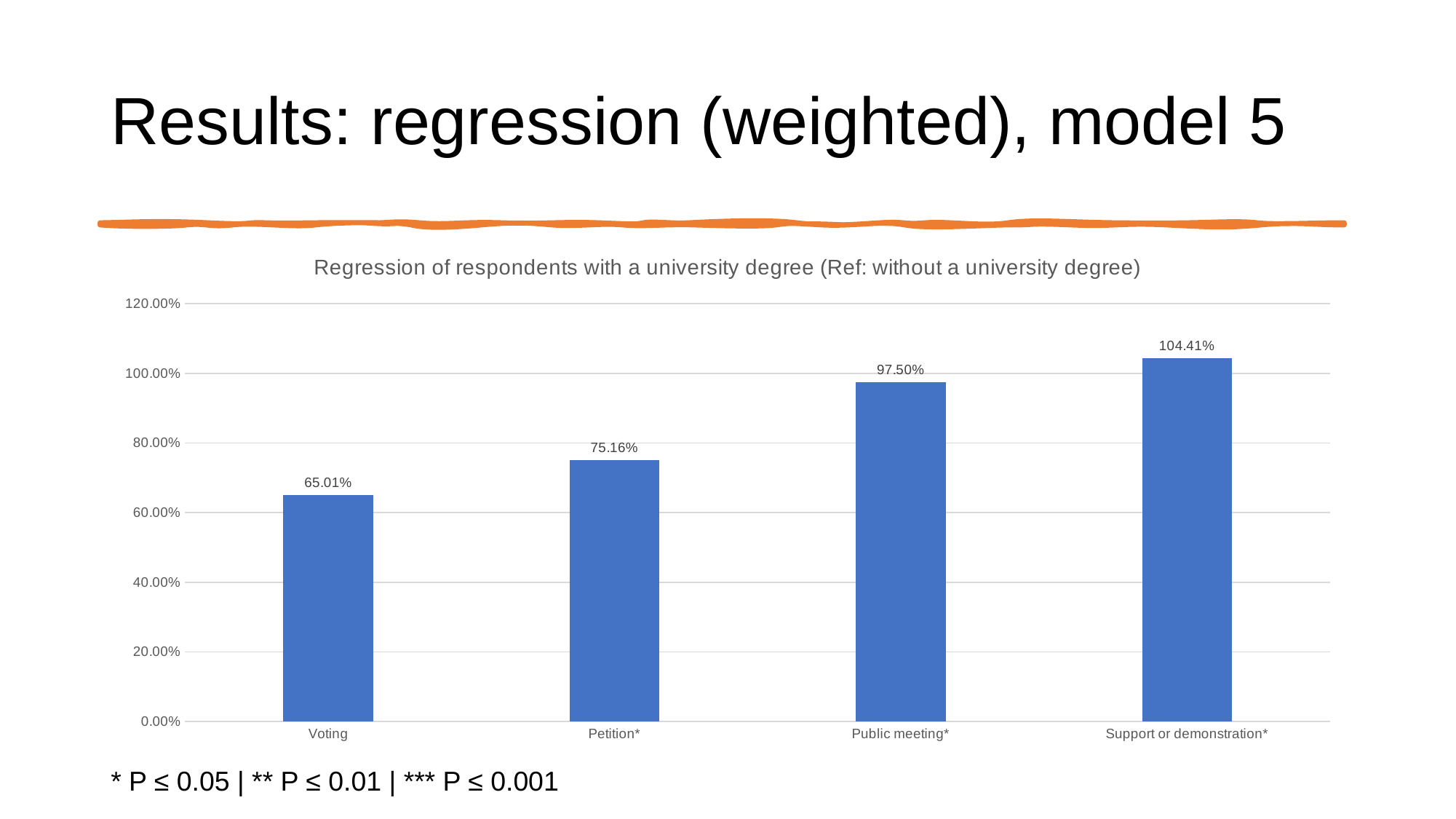

# Results: regression (weighted), model 5

### Chart: Regression of respondents with a university degree (Ref: without a university degree)

| Category |  |
|---|---|
| Voting | 0.650139 |
| Petition* | 0.7515689999999999 |
| Public meeting* | 0.9750000000000001 |
| Support or demonstration* | 1.0441259999999999 |
* P ≤ 0.05 | ** P ≤ 0.01 | *** P ≤ 0.001